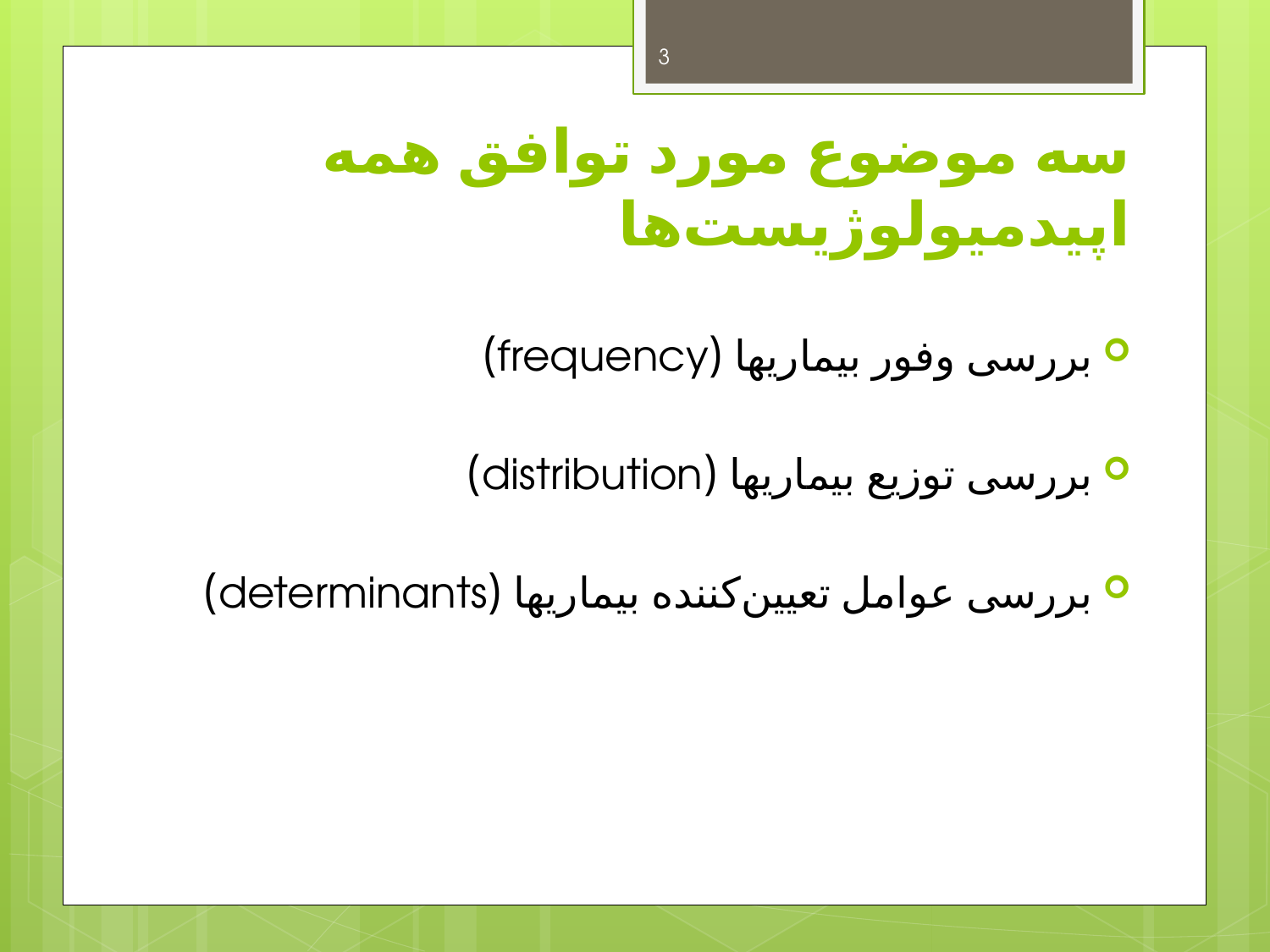

3
# سه موضوع مورد توافق همه اپیدمیولوژیست‌ها
بررسی وفور بیماریها (frequency)

بررسی توزیع بیماریها (distribution)

بررسی عوامل تعیین‌کننده بیماریها (determinants)